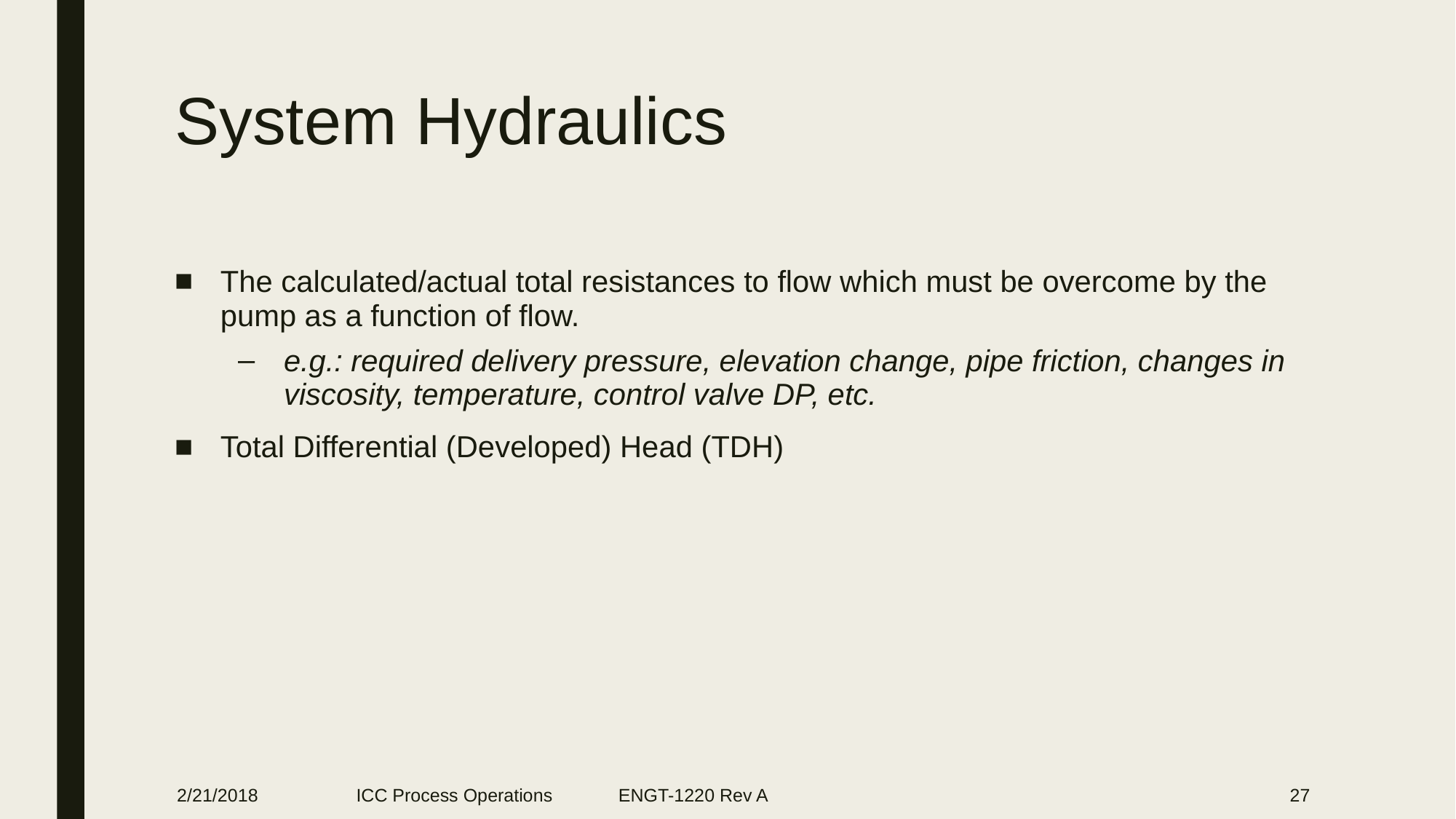

# System Hydraulics
The calculated/actual total resistances to flow which must be overcome by the pump as a function of flow.
e.g.: required delivery pressure, elevation change, pipe friction, changes in viscosity, temperature, control valve DP, etc.
Total Differential (Developed) Head (TDH)

2/21/2018
ICC Process Operations             ENGT-1220 Rev A
27